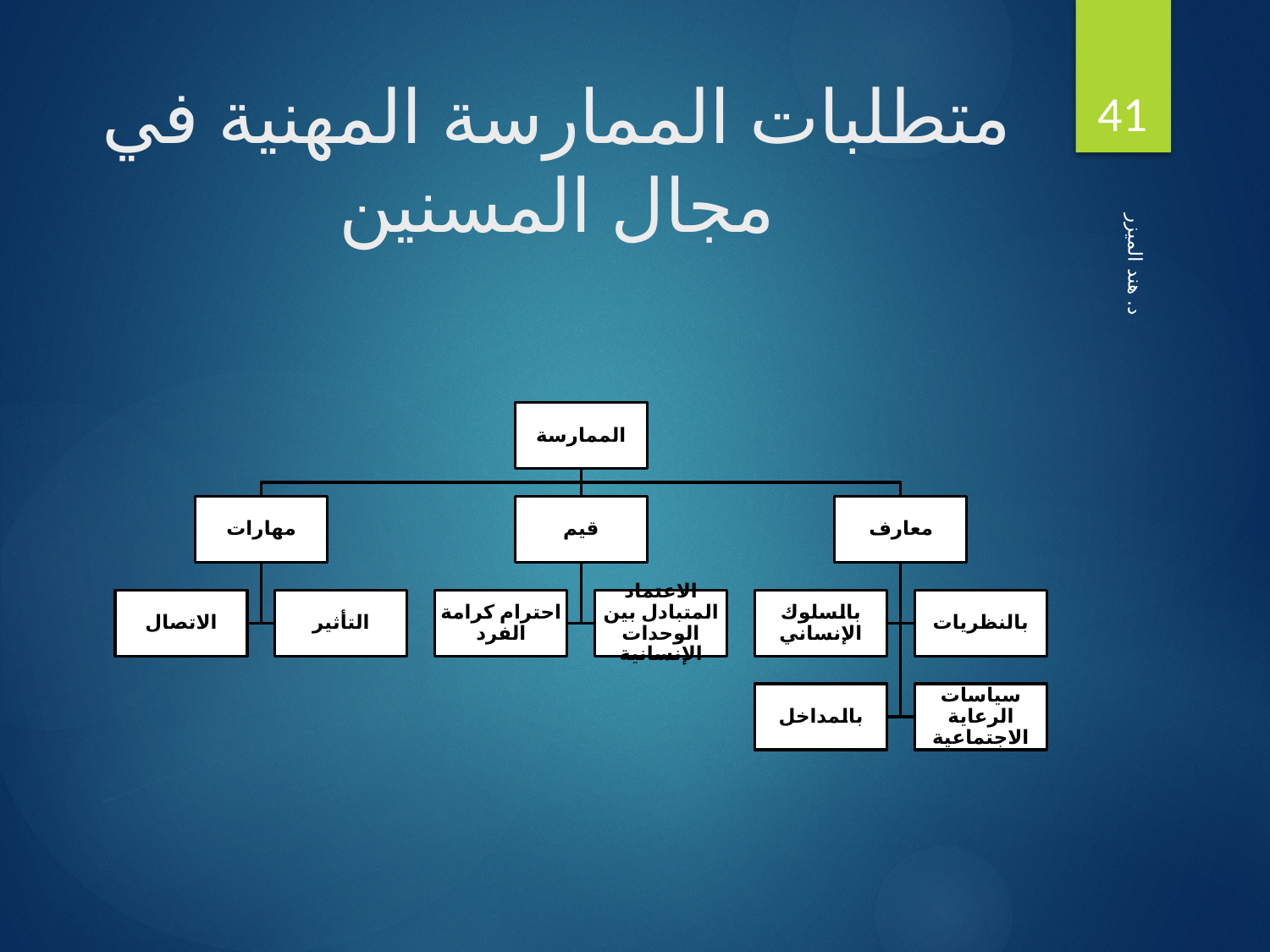

41
# متطلبات الممارسة المهنية في مجال المسنين
الممارسة
مهارات
الاتصال
التأثير
قيم
احترام كرامة الفرد
الاعتماد المتبادل بين الوحدات الإنسانية
معارف
بالسلوك الإنساني
بالنظريات
بالمداخل
سياسات الرعاية الاجتماعية
د. هند الميزر